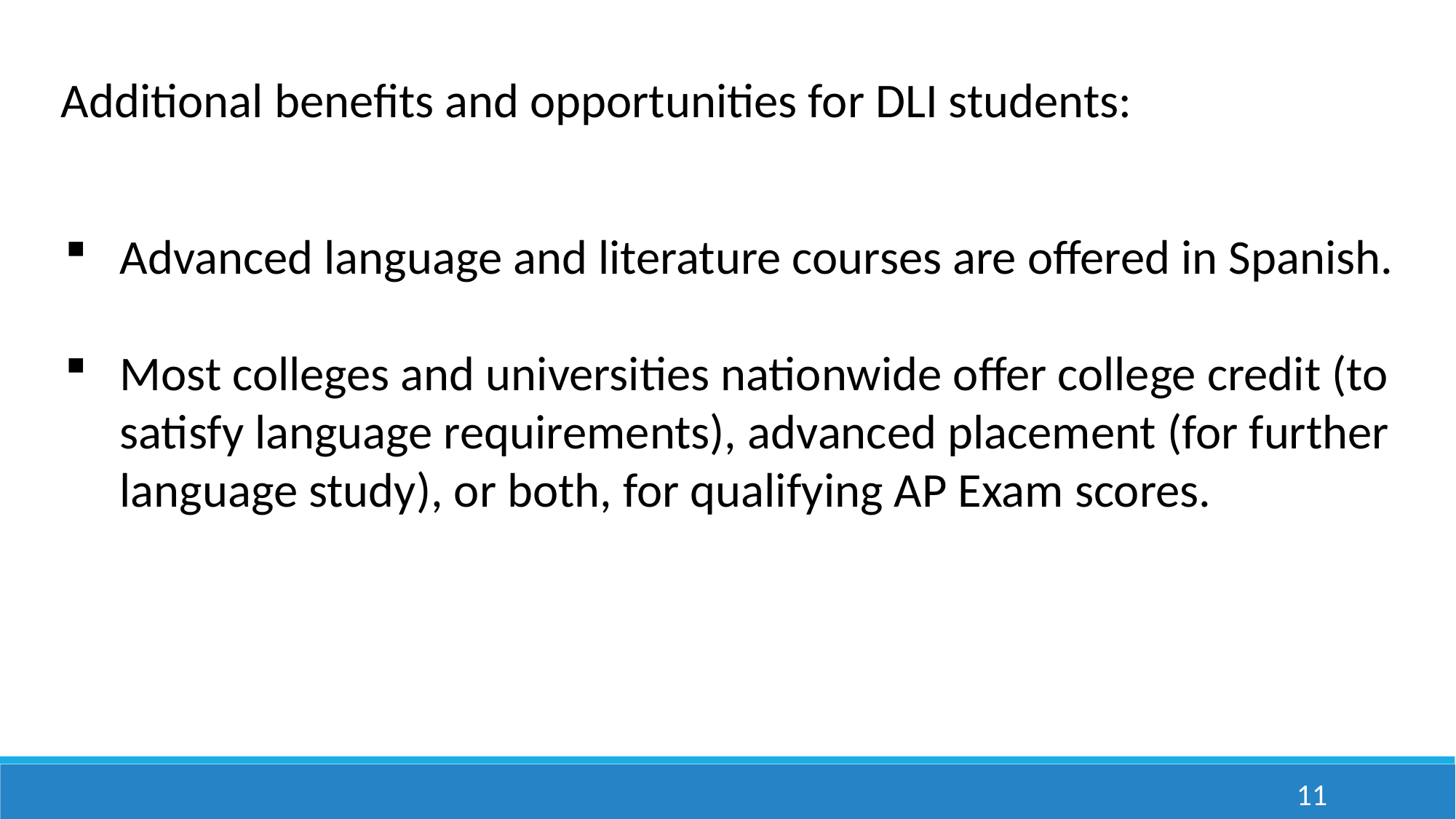

Additional benefits and opportunities for DLI students:

Advanced language and literature courses are offered in Spanish.

Most colleges and universities nationwide offer college credit (to satisfy language requirements), advanced placement (for further language study), or both, for qualifying AP Exam scores.
11